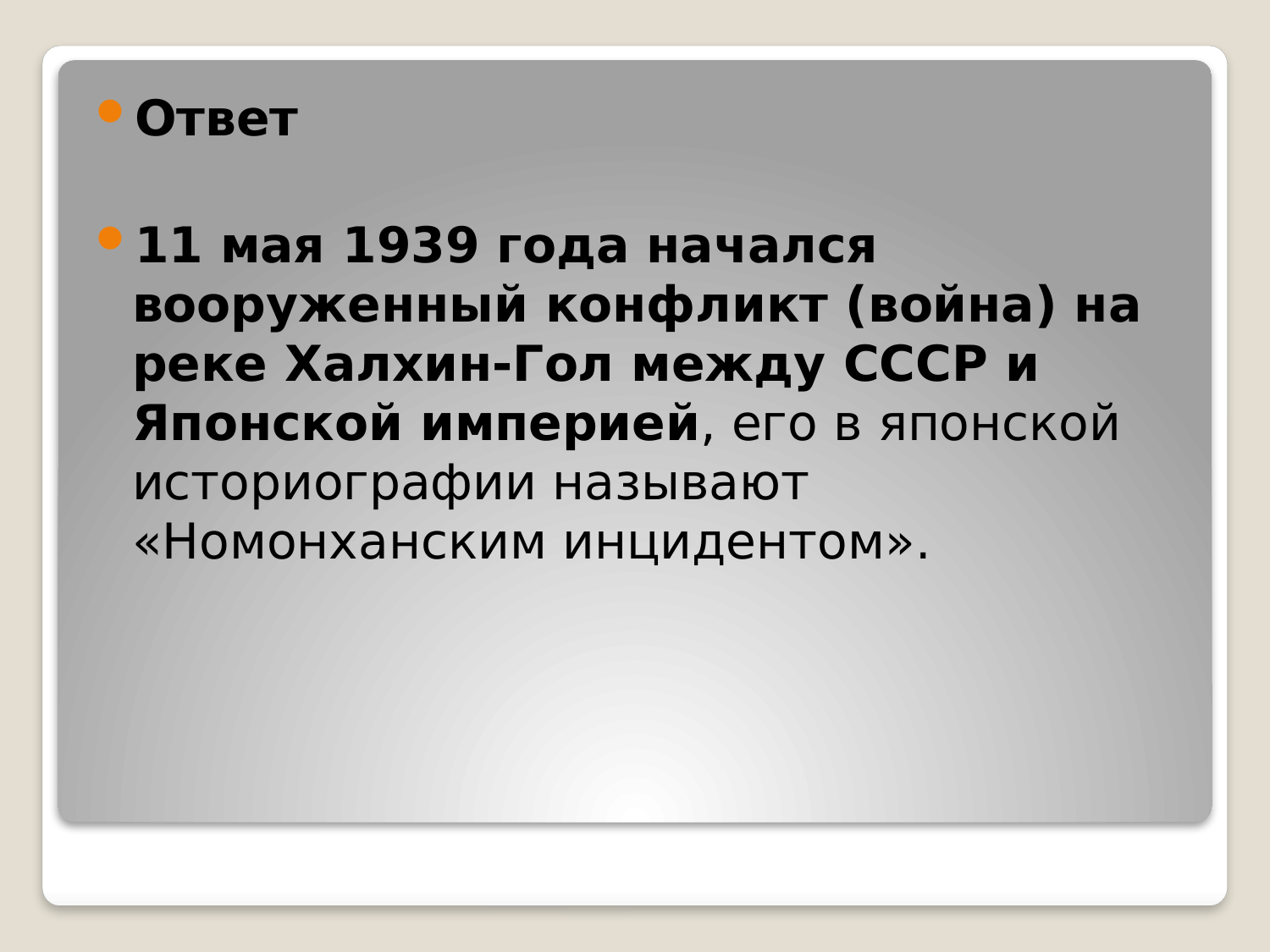

Ответ

11 мая 1939 года начался вооруженный конфликт (война) на реке Халхин-Гол между СССР и Японской империей, его в японской историографии называют «Номонханским инцидентом».
#